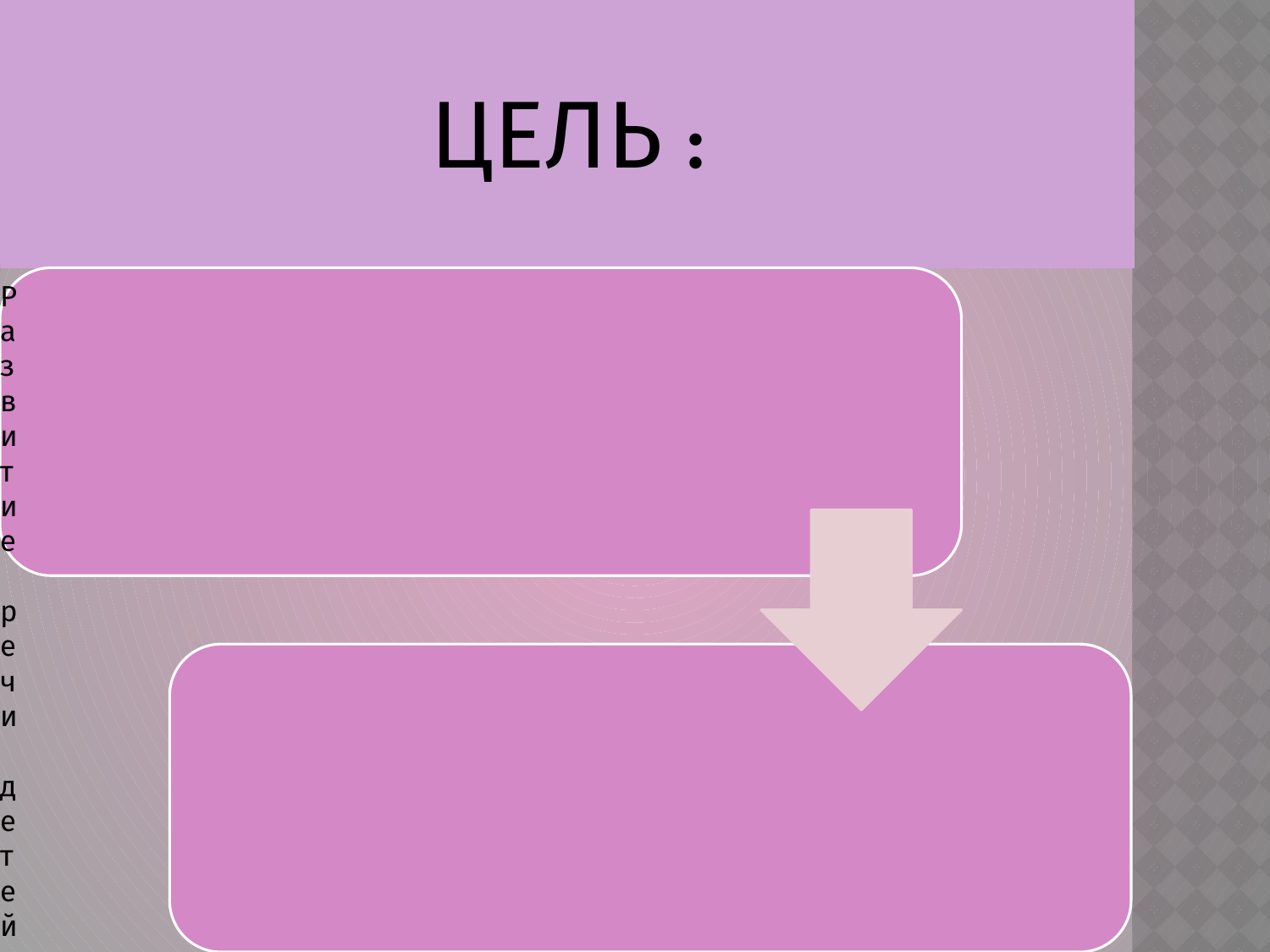

Цель :
            Развитие       мелкой моторики
Развитие речи детей